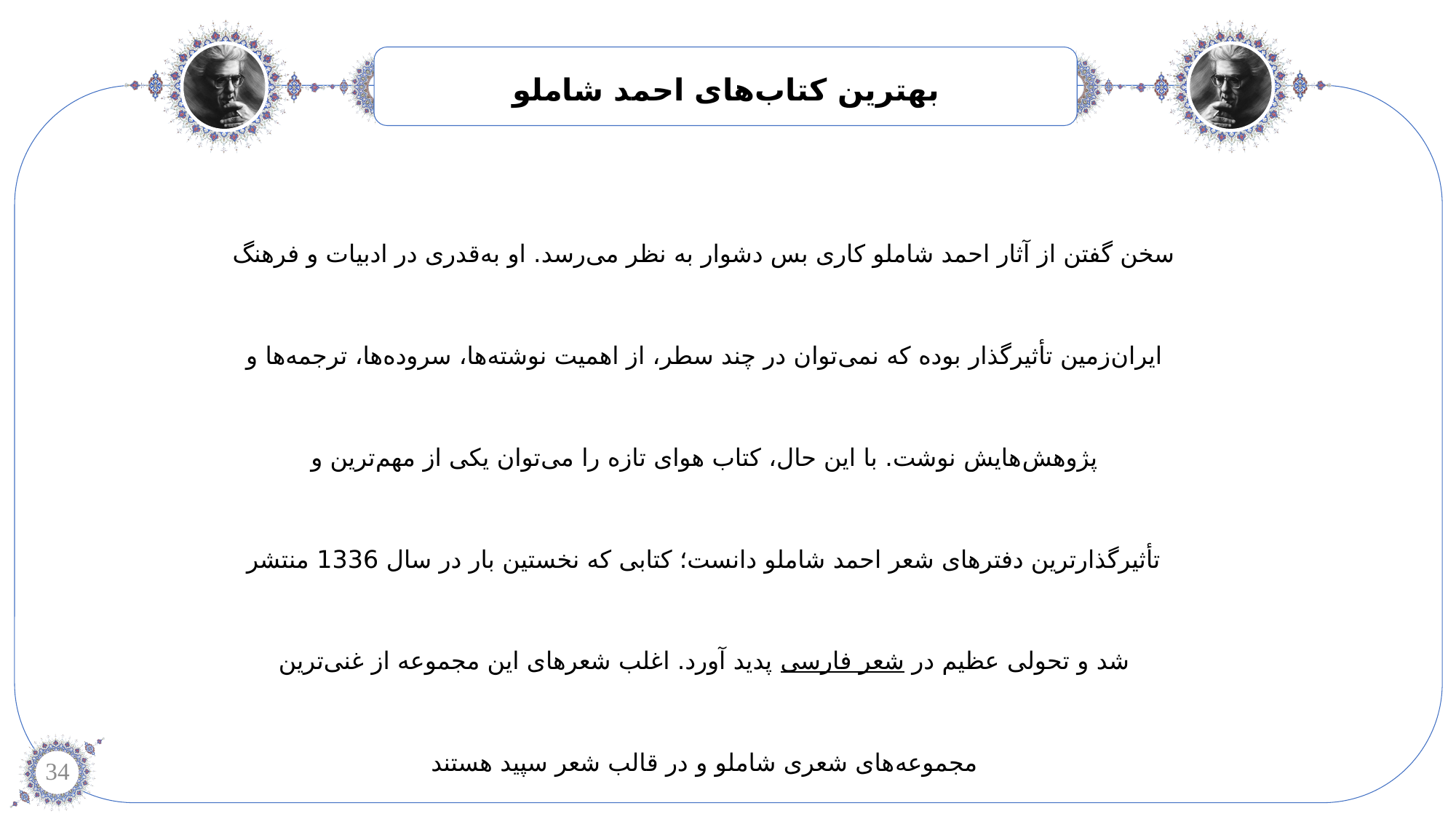

بهترین کتاب‌های احمد شاملو
سخن گفتن از آثار احمد شاملو کاری بس دشوار به نظر می‌رسد. او به‌قدری در ادبیات و فرهنگ ایران‌زمین تأثیرگذار بوده که نمی‌توان در چند سطر، از اهمیت نوشته‌ها، سروده‌ها، ترجمه‌ها و پژوهش‌هایش نوشت. با این حال، کتاب هوای تازه را می‌توان یکی از مهم‌ترین و تأثیرگذارترین دفترهای شعر احمد شاملو دانست؛ کتابی که نخستین بار در سال 1336 منتشر شد و تحولی عظیم در شعر فارسی پدید آورد. اغلب شعرهای این مجموعه از غنی‌ترین مجموعه‌های شعری شاملو و در قالب شعر سپید هستند
34